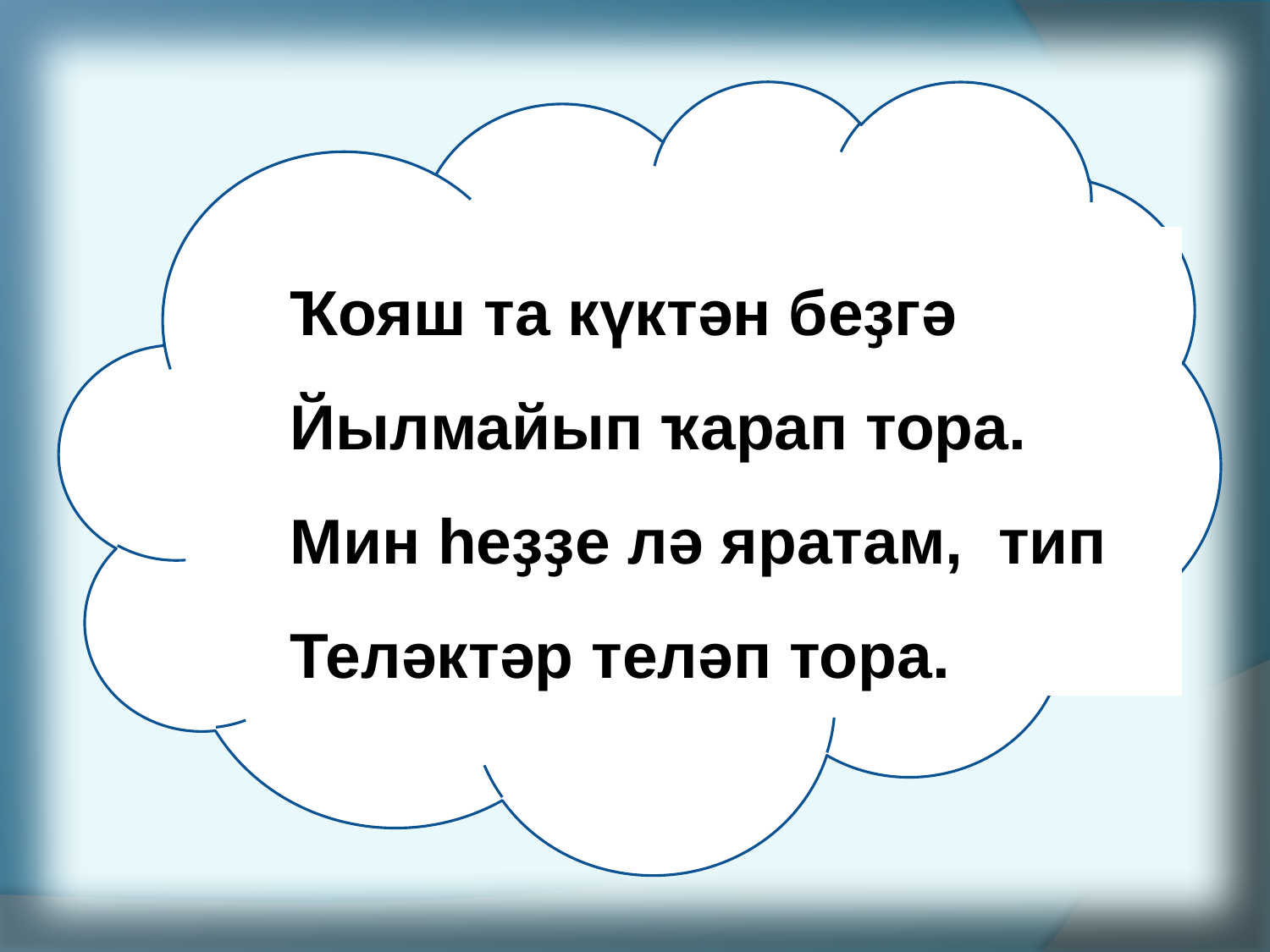

Ҡояш та күктән беҙгә
Йылмайып ҡарап тора.
Мин һеҙҙе лә яратам,  тип
Теләктәр теләп тора.